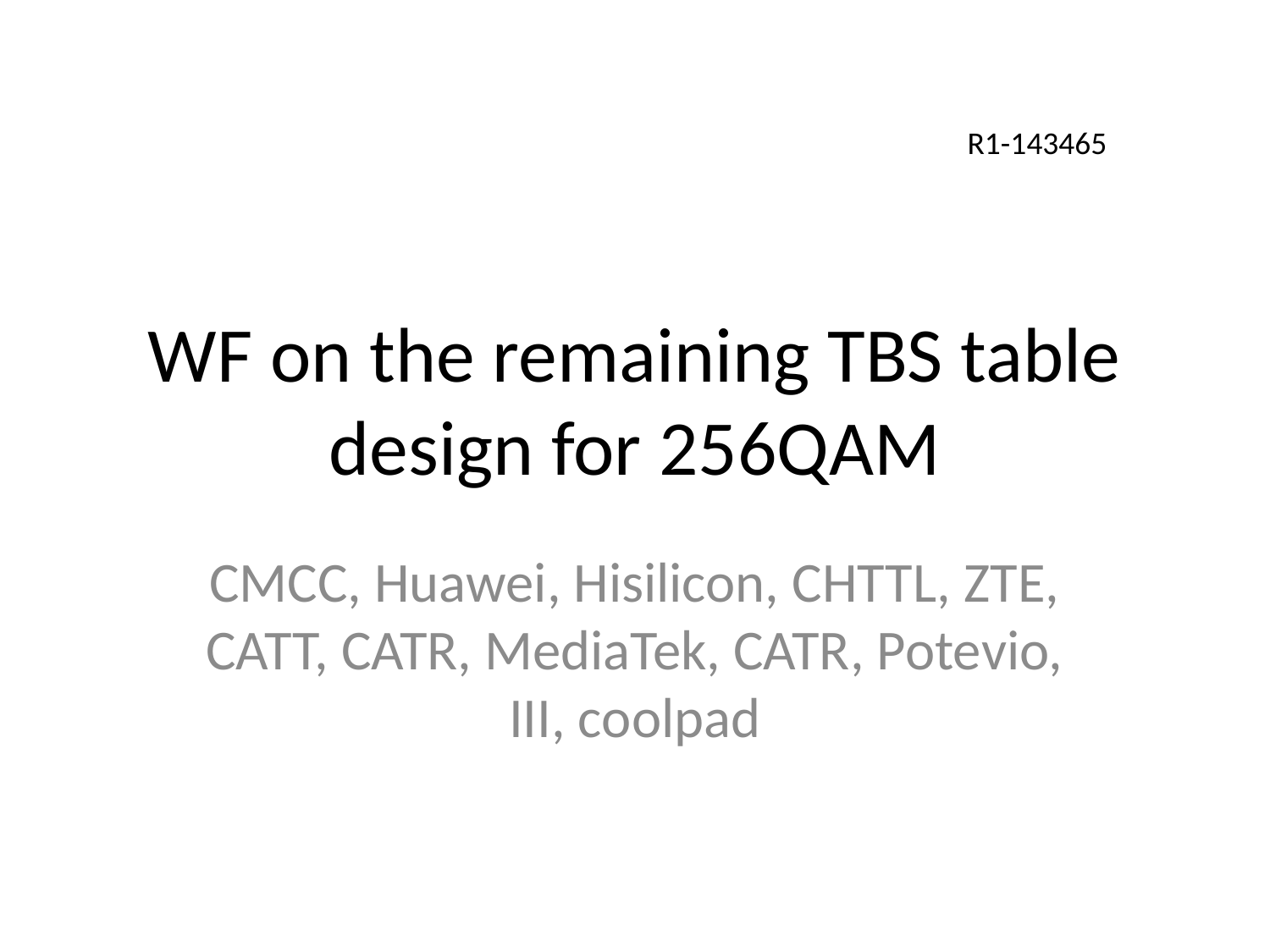

R1-143465
# WF on the remaining TBS table design for 256QAM
CMCC, Huawei, Hisilicon, CHTTL, ZTE, CATT, CATR, MediaTek, CATR, Potevio, III, coolpad